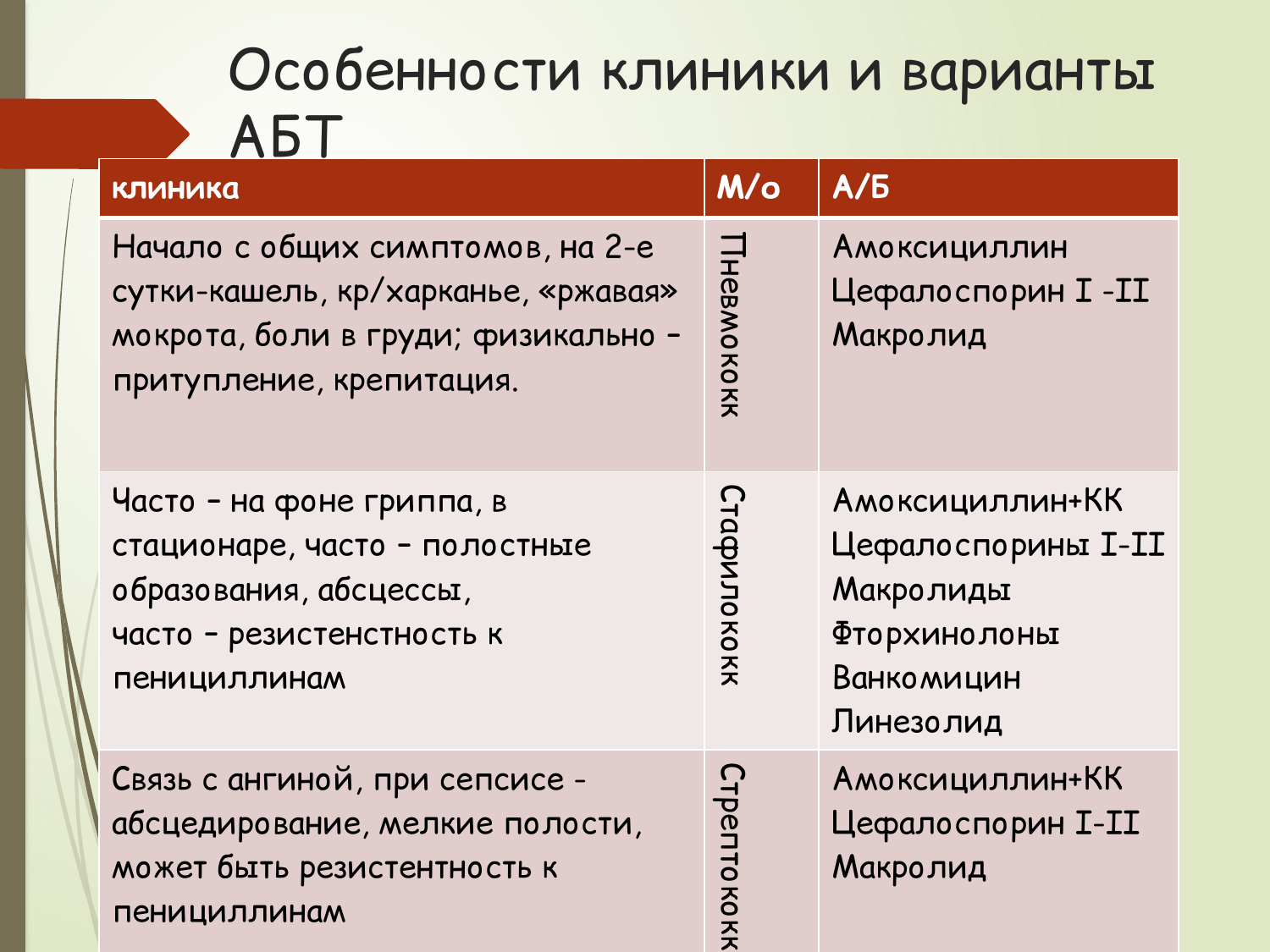

# Особенности клиники и варианты АБТ
| клиника | М/о | А/Б |
| --- | --- | --- |
| Начало с общих симптомов, на 2-е сутки-кашель, кр/харканье, «ржавая» мокрота, боли в груди; физикально – притупление, крепитация. | Пневмококк | Амоксициллин Цефалоспорин I -II Макролид |
| Часто – на фоне гриппа, в стационаре, часто – полостные образования, абсцессы, часто – резистенстность к пенициллинам | Стафилококк | Амоксициллин+КК Цефалоспорины I-II Макролиды Фторхинолоны Ванкомицин Линезолид |
| Связь с ангиной, при сепсисе - абсцедирование, мелкие полости, может быть резистентность к пенициллинам | Cтрептококк | Амоксициллин+КК Цефалоспорин I-II Макролид |